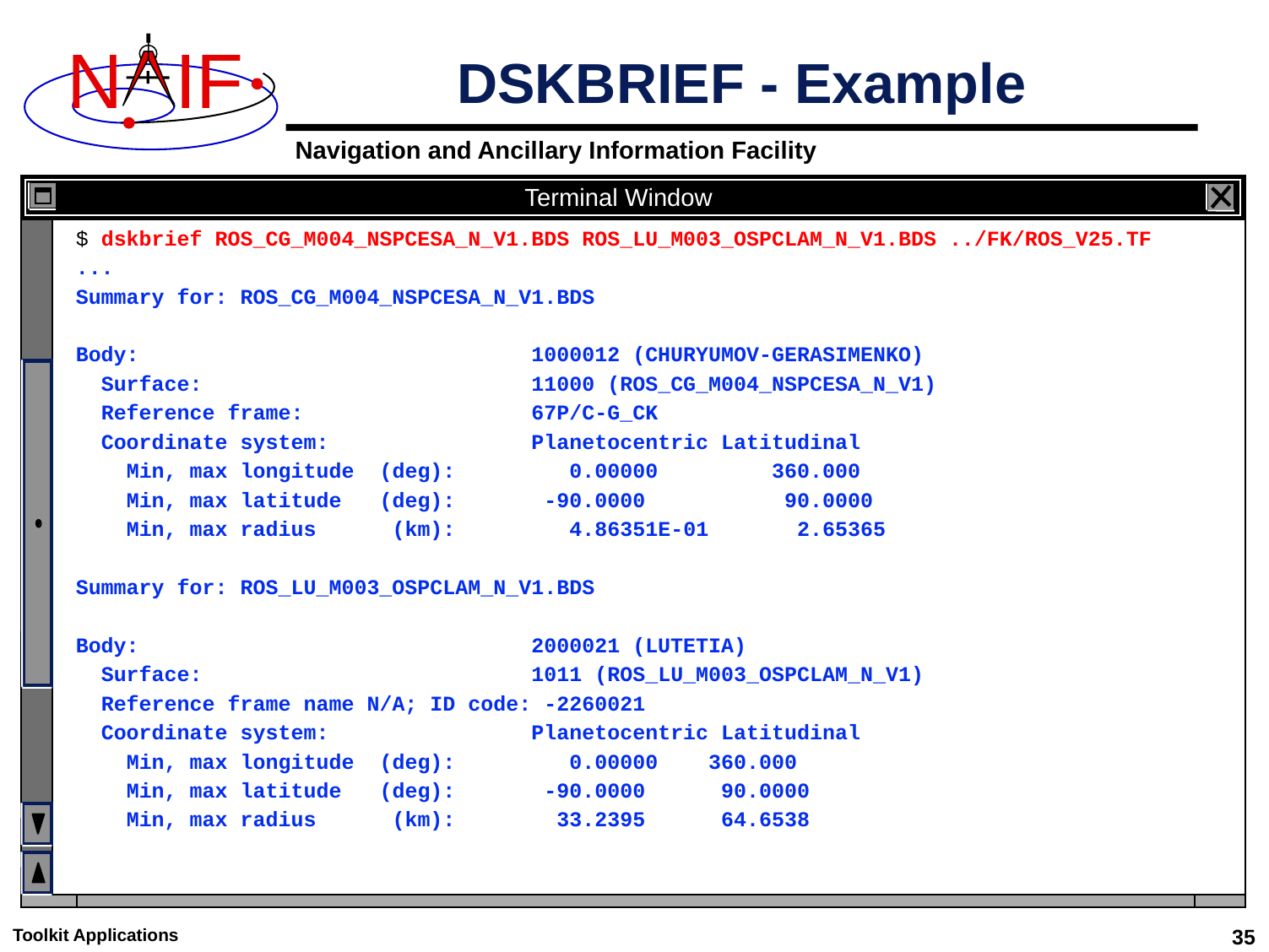

# DSKBRIEF - Example

Terminal Window

$ dskbrief ROS_CG_M004_NSPCESA_N_V1.BDS ROS_LU_M003_OSPCLAM_N_V1.BDS ../FK/ROS_V25.TF
...
Summary for: ROS_CG_M004_NSPCESA_N_V1.BDS

Body:                               1000012 (CHURYUMOV-GERASIMENKO)
  Surface:                          11000 (ROS_CG_M004_NSPCESA_N_V1)
  Reference frame:                  67P/C-G_CK
  Coordinate system:                Planetocentric Latitudinal
    Min, max longitude  (deg):         0.00000         360.000
    Min, max latitude   (deg):       -90.0000           90.0000
    Min, max radius      (km):         4.86351E-01       2.65365

Summary for: ROS_LU_M003_OSPCLAM_N_V1.BDS

Body:                               2000021 (LUTETIA)
  Surface:                          1011 (ROS_LU_M003_OSPCLAM_N_V1)
  Reference frame name N/A; ID code: -2260021
  Coordinate system:                Planetocentric Latitudinal
    Min, max longitude  (deg):         0.00000    360.000
    Min, max latitude   (deg):       -90.0000      90.0000
    Min, max radius      (km):        33.2395      64.6538

Toolkit Applications
35